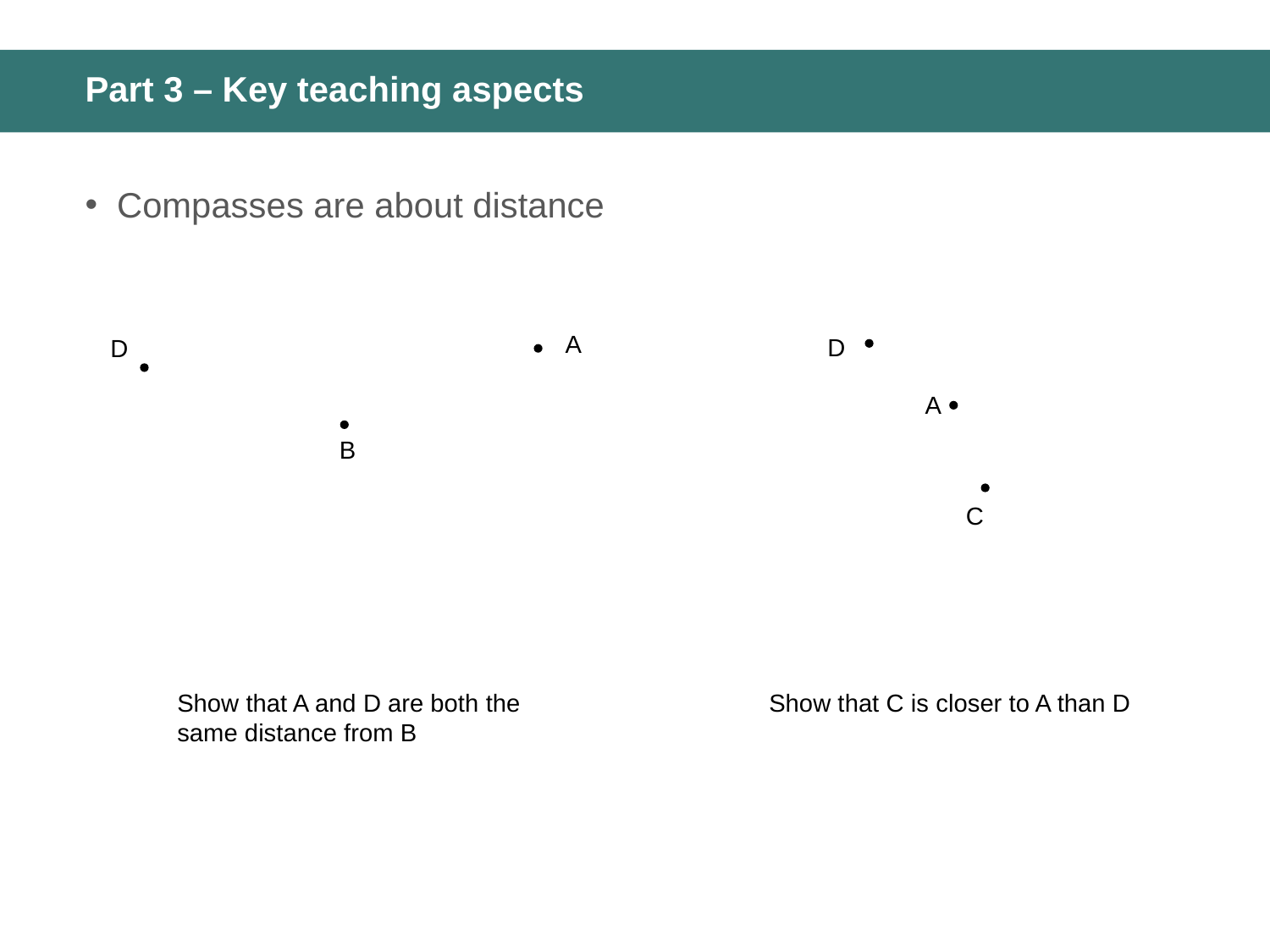

# Part 3 – Key teaching aspects
Compasses are about distance

A
D
D

A

B

C
Show that A and D are both the same distance from B
Show that C is closer to A than D